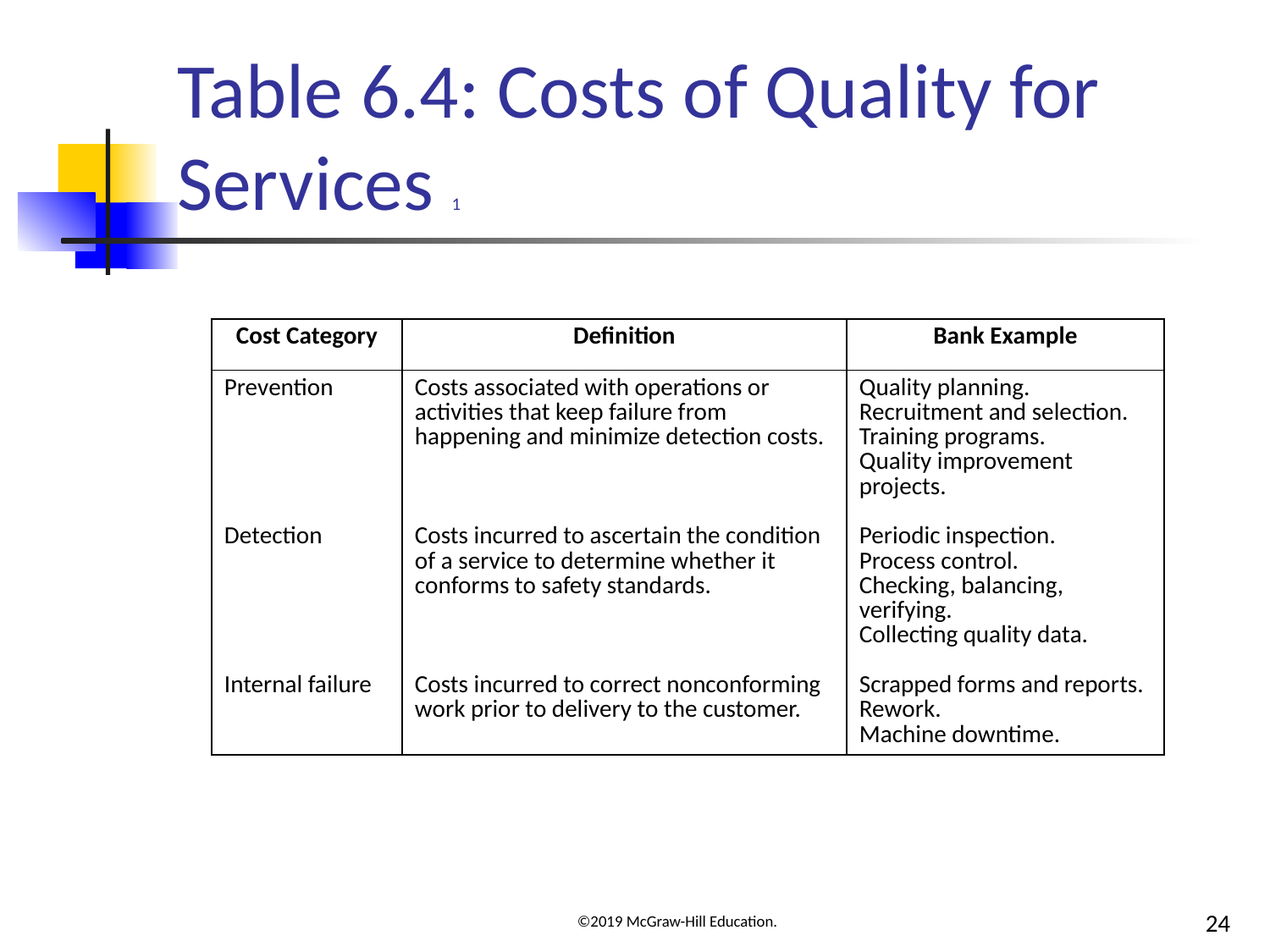

# Table 6.4: Costs of Quality for Services 1
| Cost Category | Definition | Bank Example |
| --- | --- | --- |
| Prevention Detection Internal failure | Costs associated with operations or activities that keep failure from happening and minimize detection costs. Costs incurred to ascertain the condition of a service to determine whether it conforms to safety standards. Costs incurred to correct nonconforming work prior to delivery to the customer. | Quality planning. Recruitment and selection. Training programs. Quality improvement projects. Periodic inspection. Process control. Checking, balancing, verifying. Collecting quality data. Scrapped forms and reports. Rework. Machine downtime. |